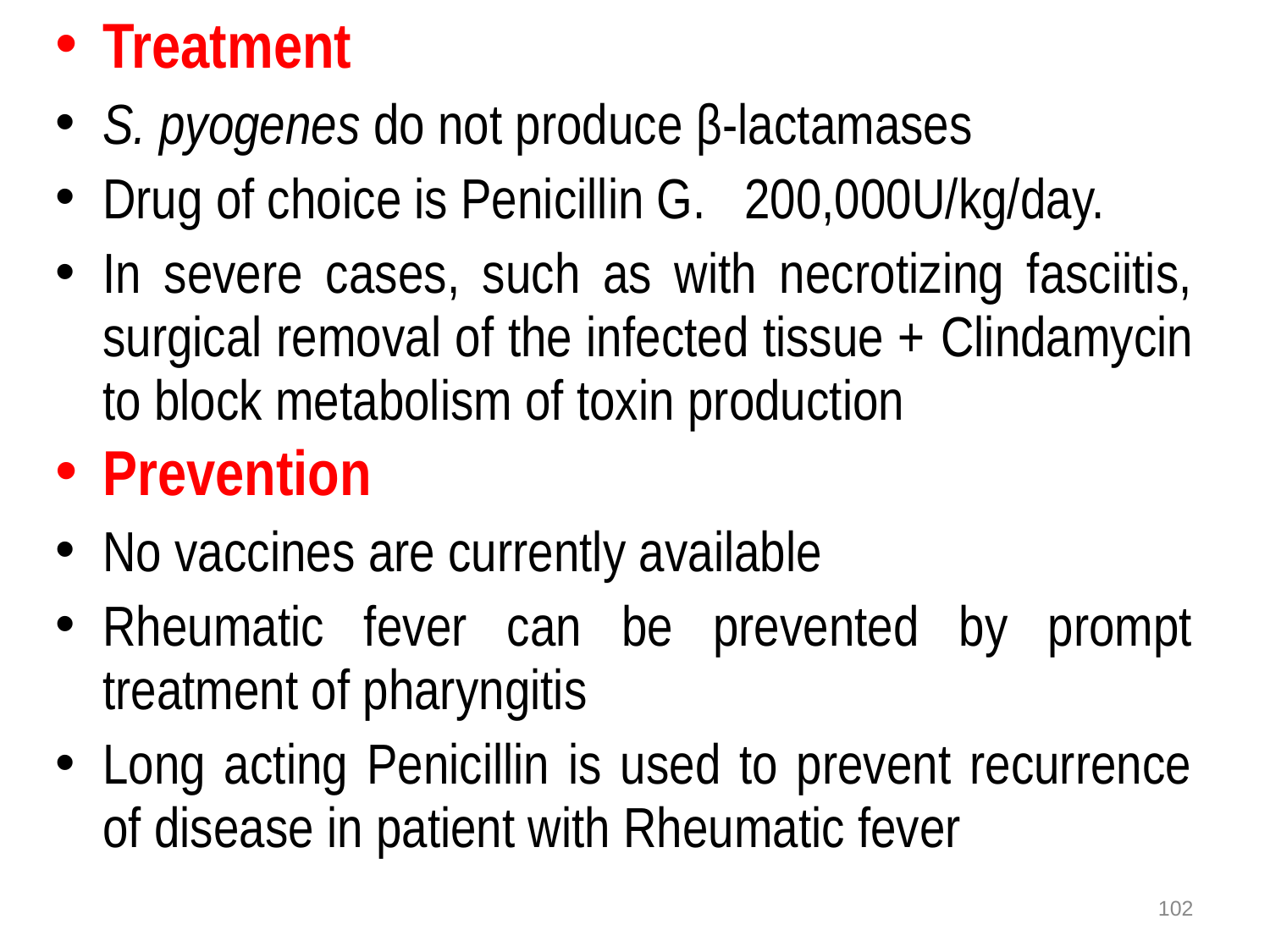

Treatment
S. pyogenes do not produce β-lactamases
Drug of choice is Penicillin G.   200,000U/kg/day.
In severe cases, such as with necrotizing fasciitis, surgical removal of the infected tissue + Clindamycin to block metabolism of toxin production
Prevention
No vaccines are currently available
Rheumatic fever can be prevented by prompt treatment of pharyngitis
Long acting Penicillin is used to prevent recurrence of disease in patient with Rheumatic fever

102